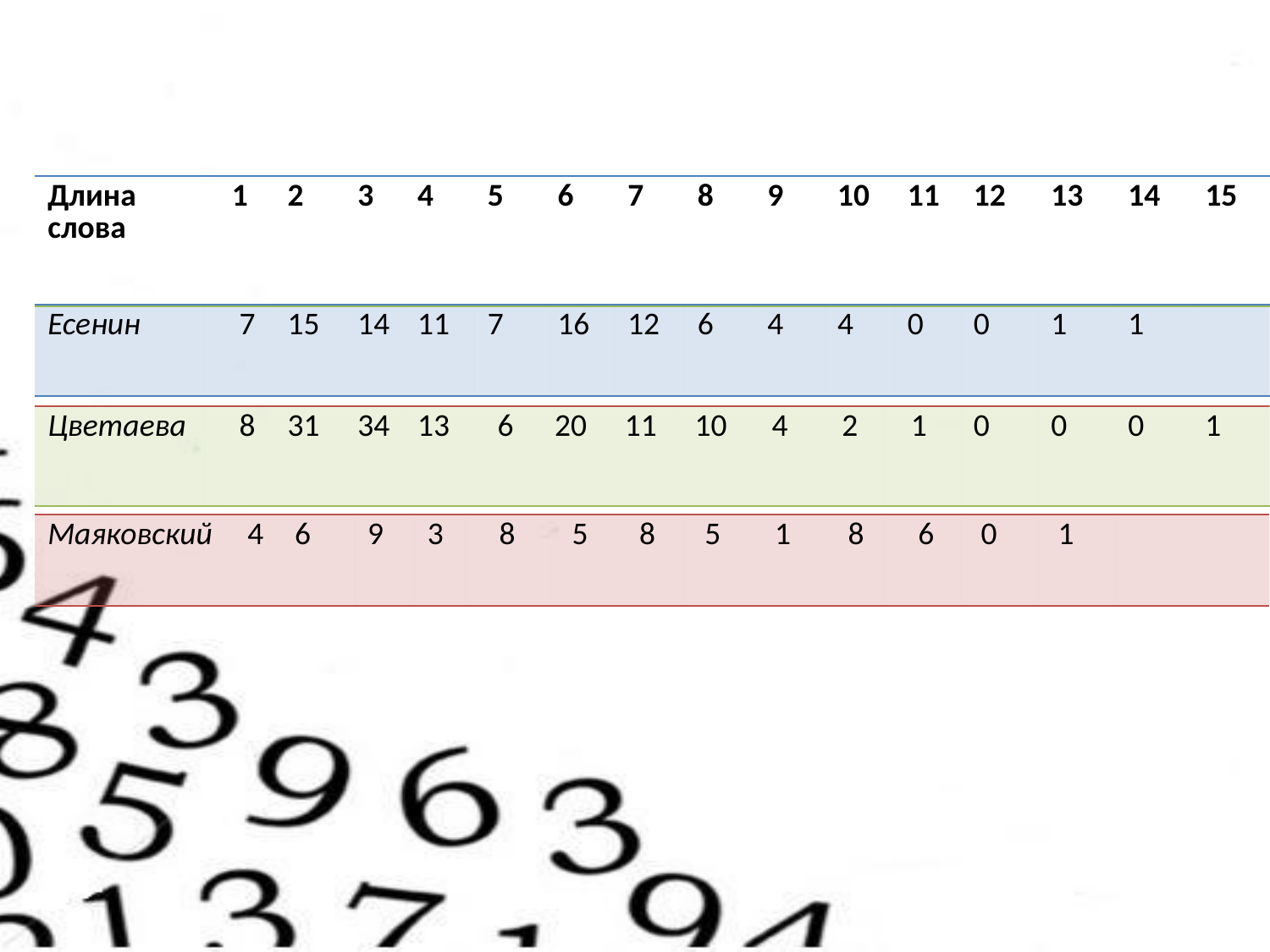

| Длина слова | 1 | 2 | 3 | 4 | 5 | 6 | 7 | 8 | 9 | 10 | 11 | 12 | 13 | 14 | 15 |
| --- | --- | --- | --- | --- | --- | --- | --- | --- | --- | --- | --- | --- | --- | --- | --- |
| Есенин | 7 | 15 | 14 | 11 | 7 | 16 | 12 | 6 | 4 | 4 | 0 | 0 | 1 | 1 |  |
|  |  |  |  |  |  |  |  |  |  |  |  |  |  |  |  |
| --- | --- | --- | --- | --- | --- | --- | --- | --- | --- | --- | --- | --- | --- | --- | --- |
| Цветаева | 8 | 31 | 34 | 13 | 6 | 20 | 11 | 10 | 4 | 2 | 1 | 0 | 0 | 0 | 1 |
|  |  |  |  |  |  |  |  |  |  |  |  |  |  |  |  |
| --- | --- | --- | --- | --- | --- | --- | --- | --- | --- | --- | --- | --- | --- | --- | --- |
| Маяковский | 4 | 6 | 9 | 3 | 8 | 5 | 8 | 5 | 1 | 8 | 6 | 0 | 1 |  |  |